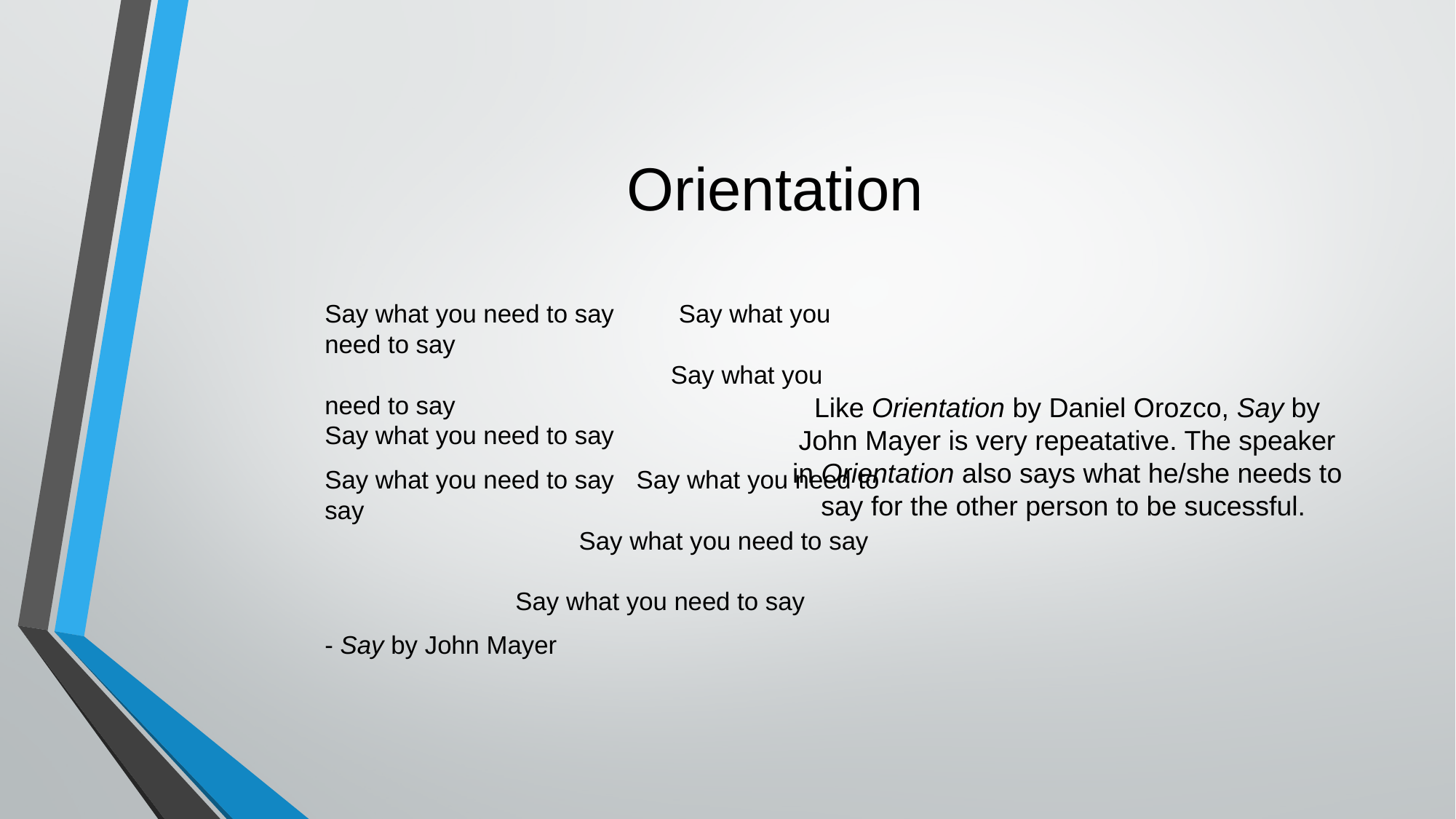

# Orientation
Like Orientation by Daniel Orozco, Say by John Mayer is very repeatative. The speaker in Orientation also says what he/she needs to say for the other person to be sucessful.
Say what you need to say				       Say what you need to say                                                                                                              Say what you need to say
Say what you need to say
Say what you need to say					 Say what you need to say                                                                                                              Say what you need to say                                                                                                              Say what you need to say
- Say by John Mayer